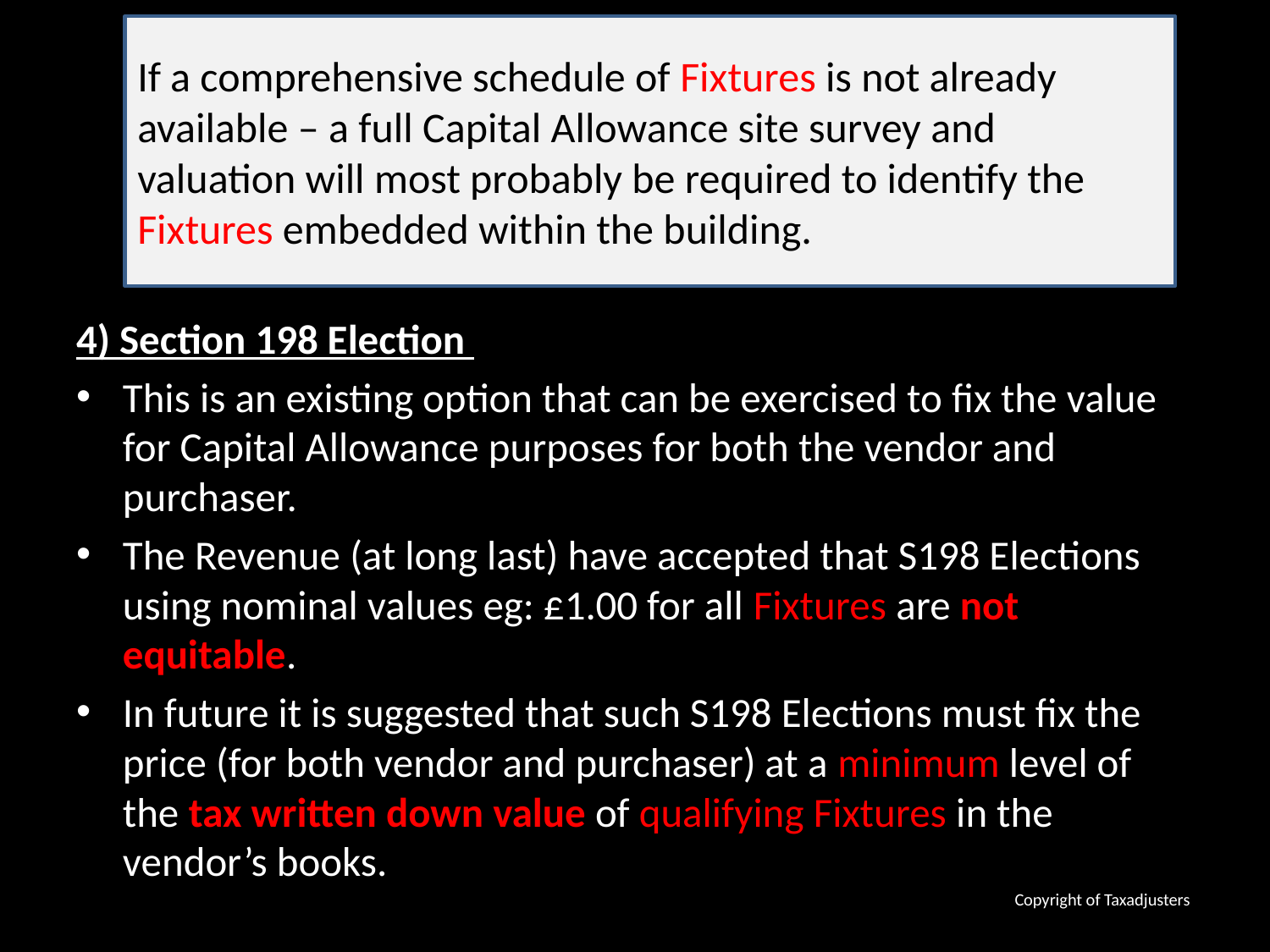

4) Section 198 Election
This is an existing option that can be exercised to fix the value for Capital Allowance purposes for both the vendor and purchaser.
The Revenue (at long last) have accepted that S198 Elections using nominal values eg: £1.00 for all Fixtures are not equitable.
In future it is suggested that such S198 Elections must fix the price (for both vendor and purchaser) at a minimum level of the tax written down value of qualifying Fixtures in the vendor’s books.
Copyright of Taxadjusters
If a comprehensive schedule of Fixtures is not already available – a full Capital Allowance site survey and valuation will most probably be required to identify the Fixtures embedded within the building.